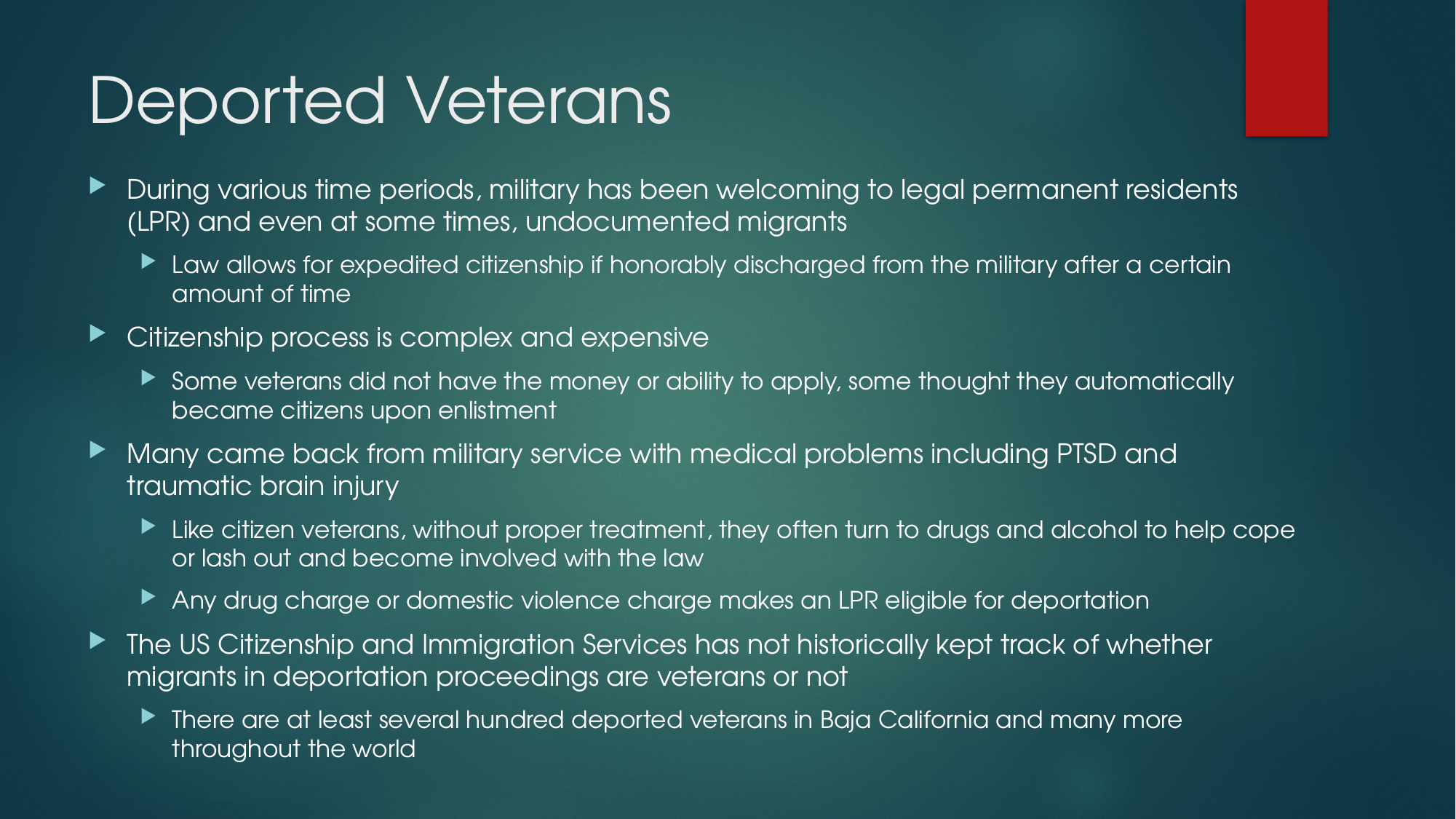

# Deported Veterans
During various time periods, military has been welcoming to legal permanent residents (LPR) and even at some times, undocumented migrants
Law allows for expedited citizenship if honorably discharged from the military after a certain amount of time
Citizenship process is complex and expensive
Some veterans did not have the money or ability to apply, some thought they automatically became citizens upon enlistment
Many came back from military service with medical problems including PTSD and traumatic brain injury
Like citizen veterans, without proper treatment, they often turn to drugs and alcohol to help cope or lash out and become involved with the law
Any drug charge or domestic violence charge makes an LPR eligible for deportation
The US Citizenship and Immigration Services has not historically kept track of whether migrants in deportation proceedings are veterans or not
There are at least several hundred deported veterans in Baja California and many more throughout the world